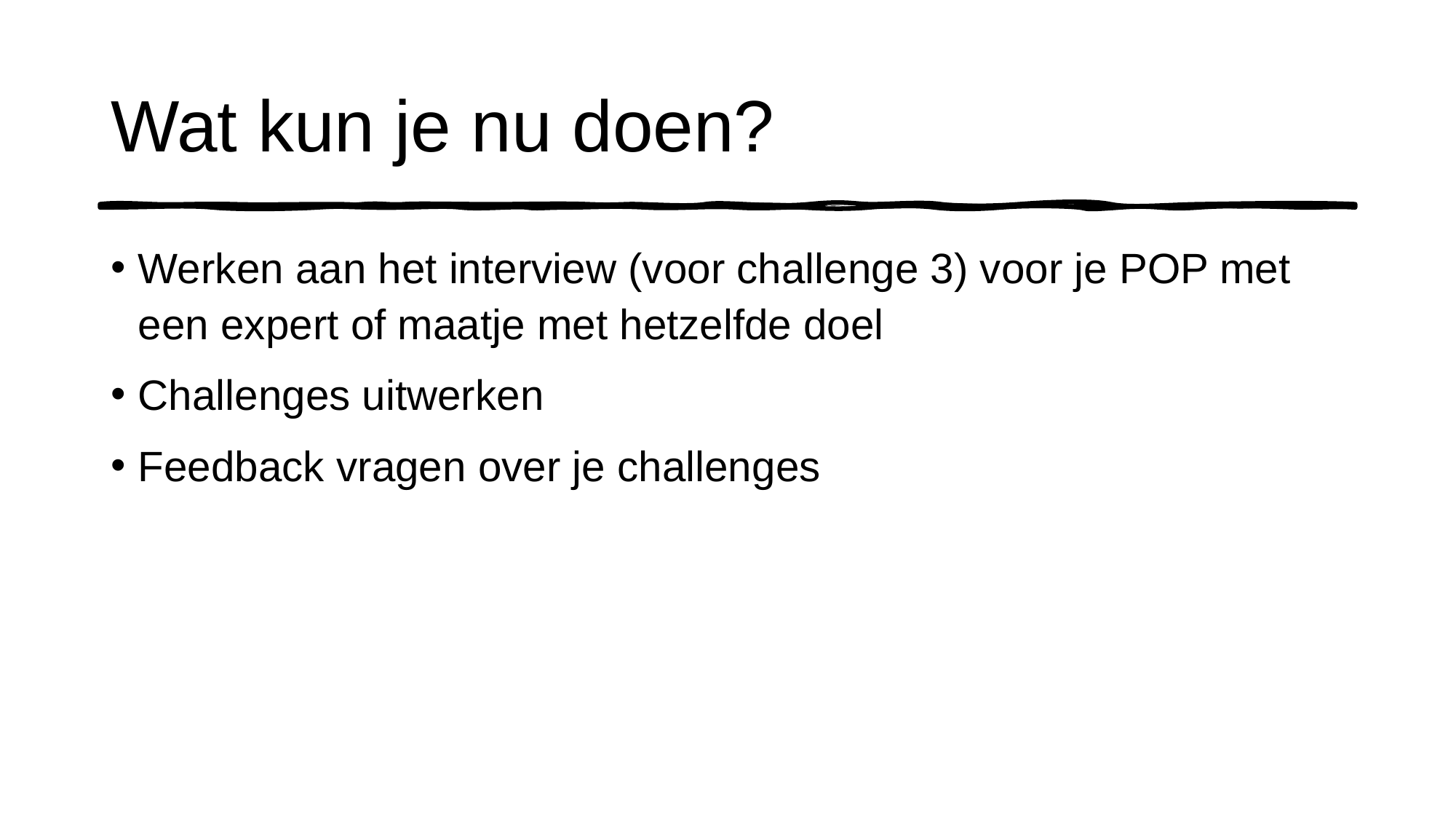

# Wat kun je nu doen?
Werken aan het interview (voor challenge 3) voor je POP met een expert of maatje met hetzelfde doel
Challenges uitwerken
Feedback vragen over je challenges